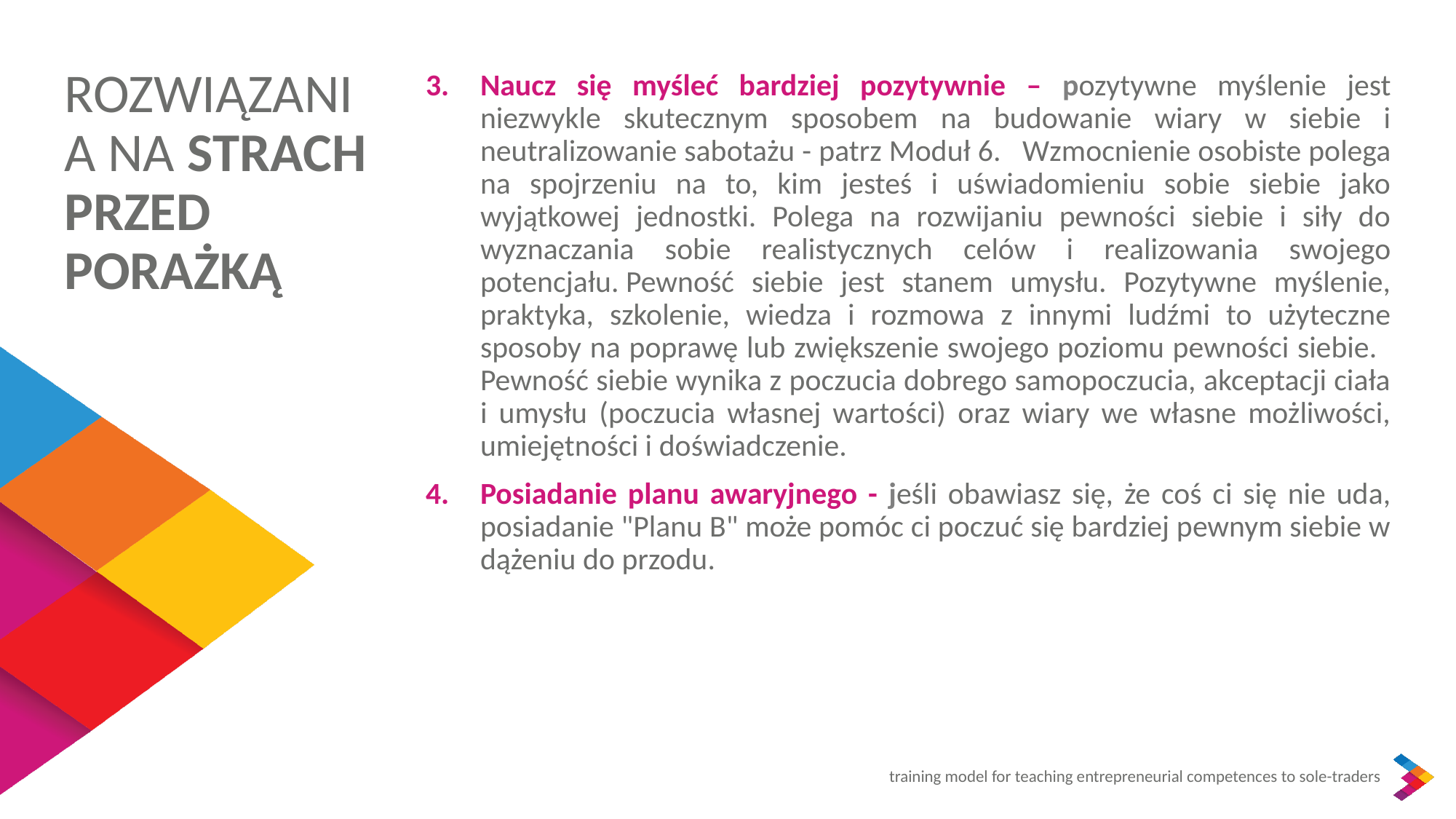

ROZWIĄZANIA NA STRACH PRZED PORAŻKĄ
Naucz się myśleć bardziej pozytywnie – pozytywne myślenie jest niezwykle skutecznym sposobem na budowanie wiary w siebie i neutralizowanie sabotażu - patrz Moduł 6.   Wzmocnienie osobiste polega na spojrzeniu na to, kim jesteś i uświadomieniu sobie siebie jako wyjątkowej jednostki. Polega na rozwijaniu pewności siebie i siły do wyznaczania sobie realistycznych celów i realizowania swojego potencjału. Pewność siebie jest stanem umysłu. Pozytywne myślenie, praktyka, szkolenie, wiedza i rozmowa z innymi ludźmi to użyteczne sposoby na poprawę lub zwiększenie swojego poziomu pewności siebie.   Pewność siebie wynika z poczucia dobrego samopoczucia, akceptacji ciała i umysłu (poczucia własnej wartości) oraz wiary we własne możliwości, umiejętności i doświadczenie.
Posiadanie planu awaryjnego - jeśli obawiasz się, że coś ci się nie uda, posiadanie "Planu B" może pomóc ci poczuć się bardziej pewnym siebie w dążeniu do przodu.